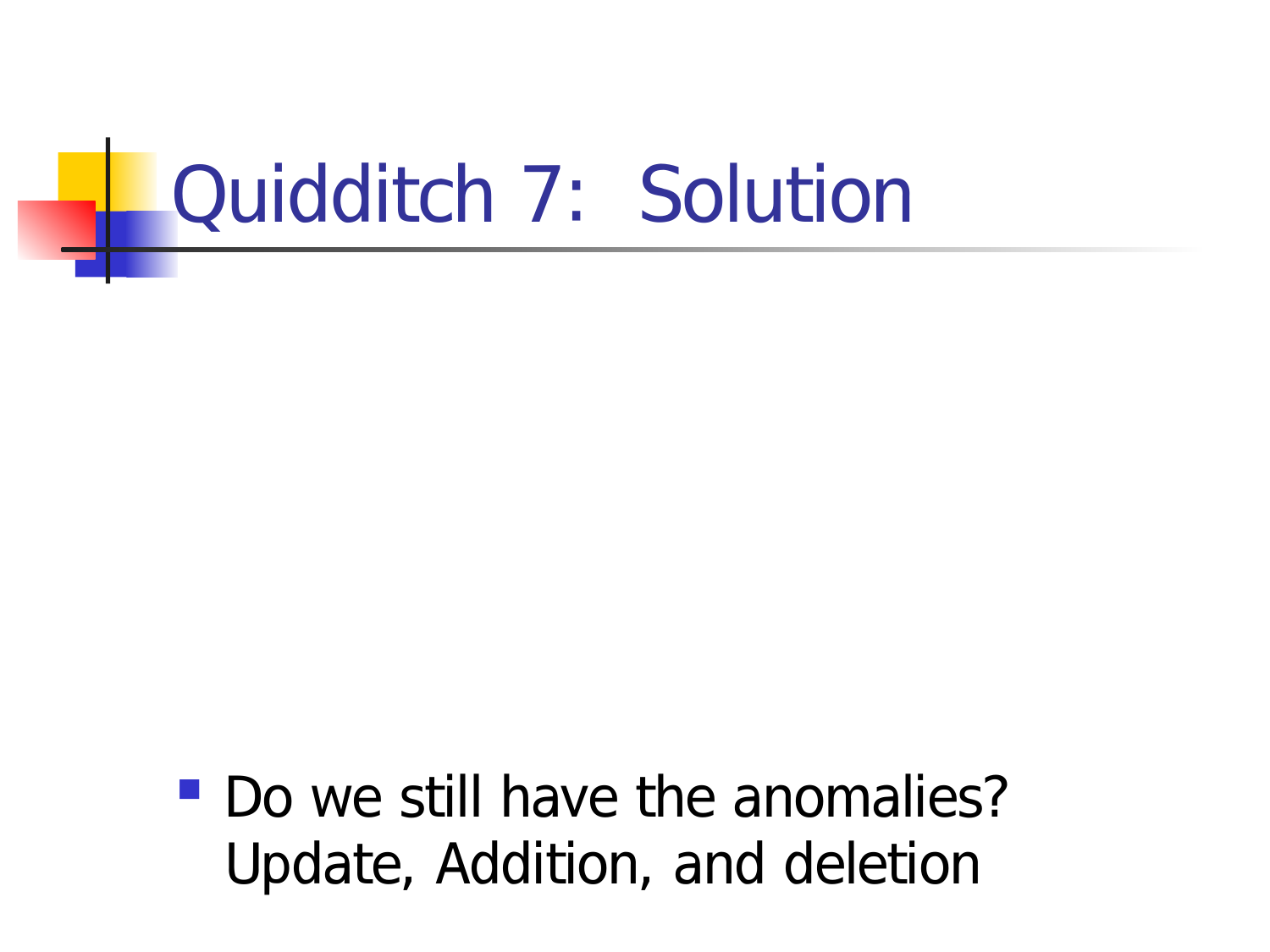

# Quidditch 7:  Solution

Do we still have the anomalies?  Update, Addition, and deletion